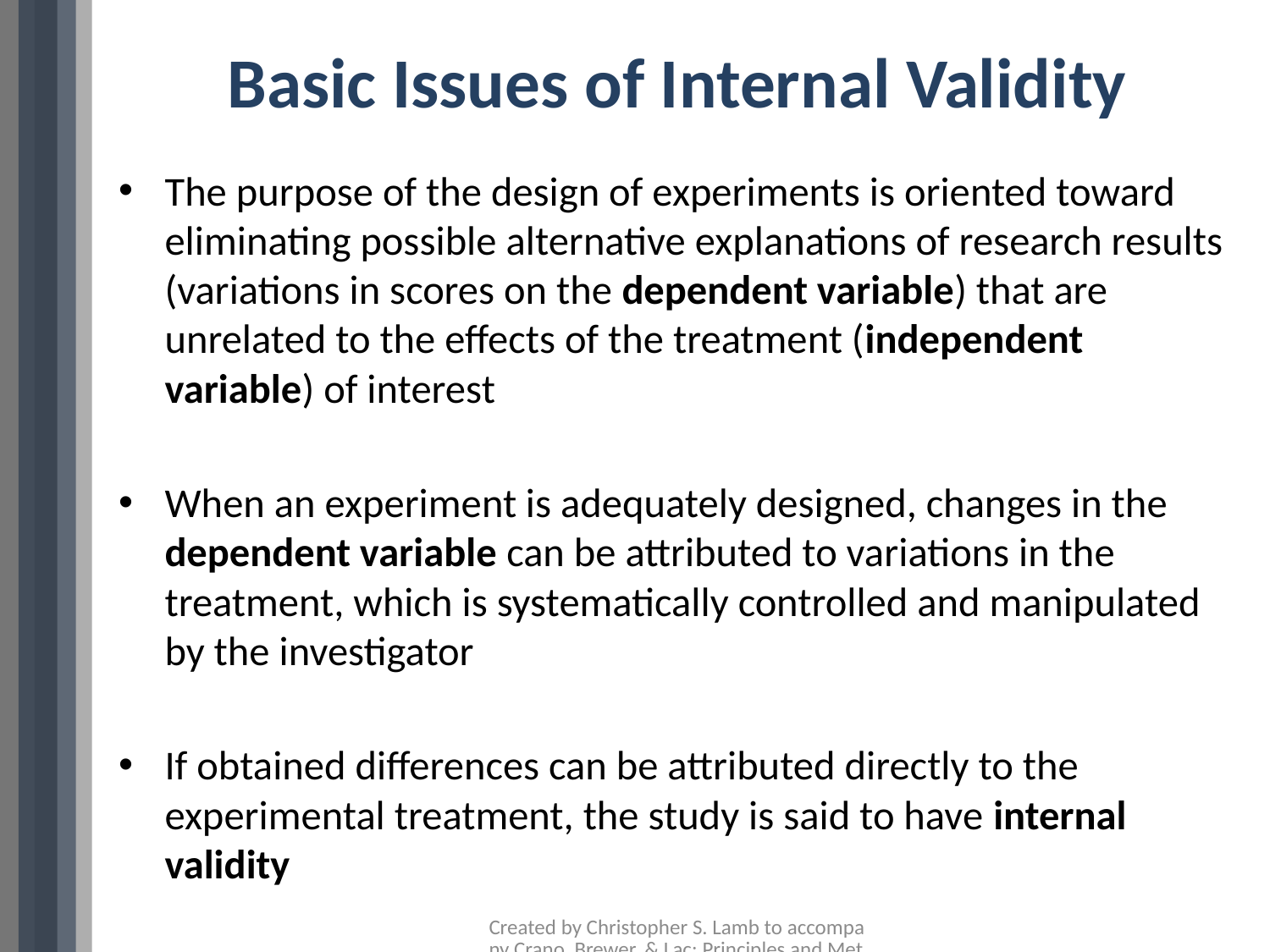

# Basic Issues of Internal Validity
The purpose of the design of experiments is oriented toward eliminating possible alternative explanations of research results (variations in scores on the dependent variable) that are unrelated to the effects of the treatment (independent variable) of interest

When an experiment is adequately designed, changes in the dependent variable can be attributed to variations in the treatment, which is systematically controlled and manipulated by the investigator

If obtained differences can be attributed directly to the experimental treatment, the study is said to have internal validity
Created by Christopher S. Lamb to accompany Crano, Brewer, & Lac: Principles and Methods of Social Research, 3rd Edition, 2015, Routledge/Taylor & Francis